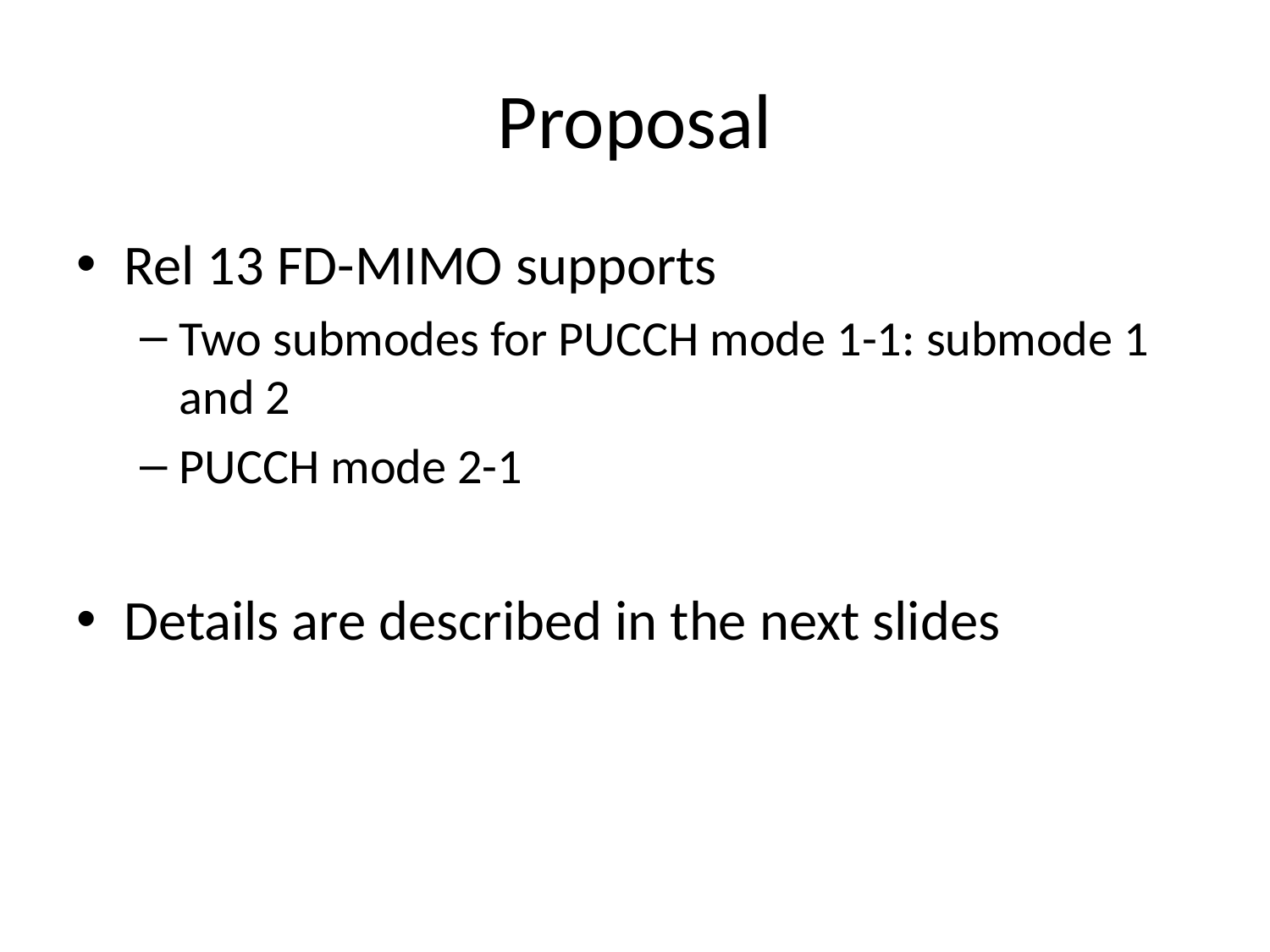

# Proposal
Rel 13 FD-MIMO supports
Two submodes for PUCCH mode 1-1: submode 1 and 2
PUCCH mode 2-1

Details are described in the next slides